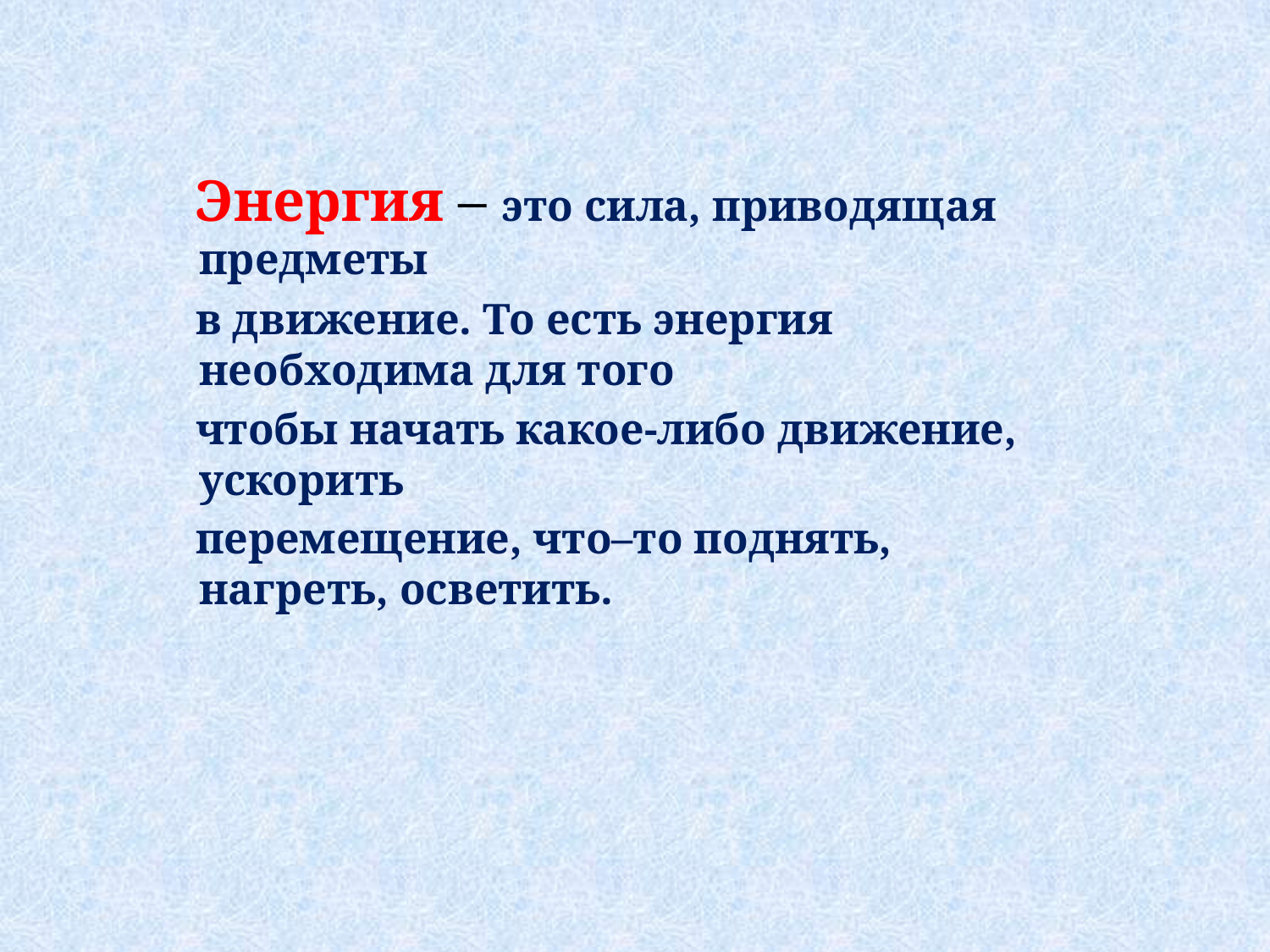

Энергия – это сила, приводящая предметы
    в движение. То есть энергия необходима для того
    чтобы начать какое-либо движение, ускорить
    перемещение, что–то поднять, нагреть, осветить.